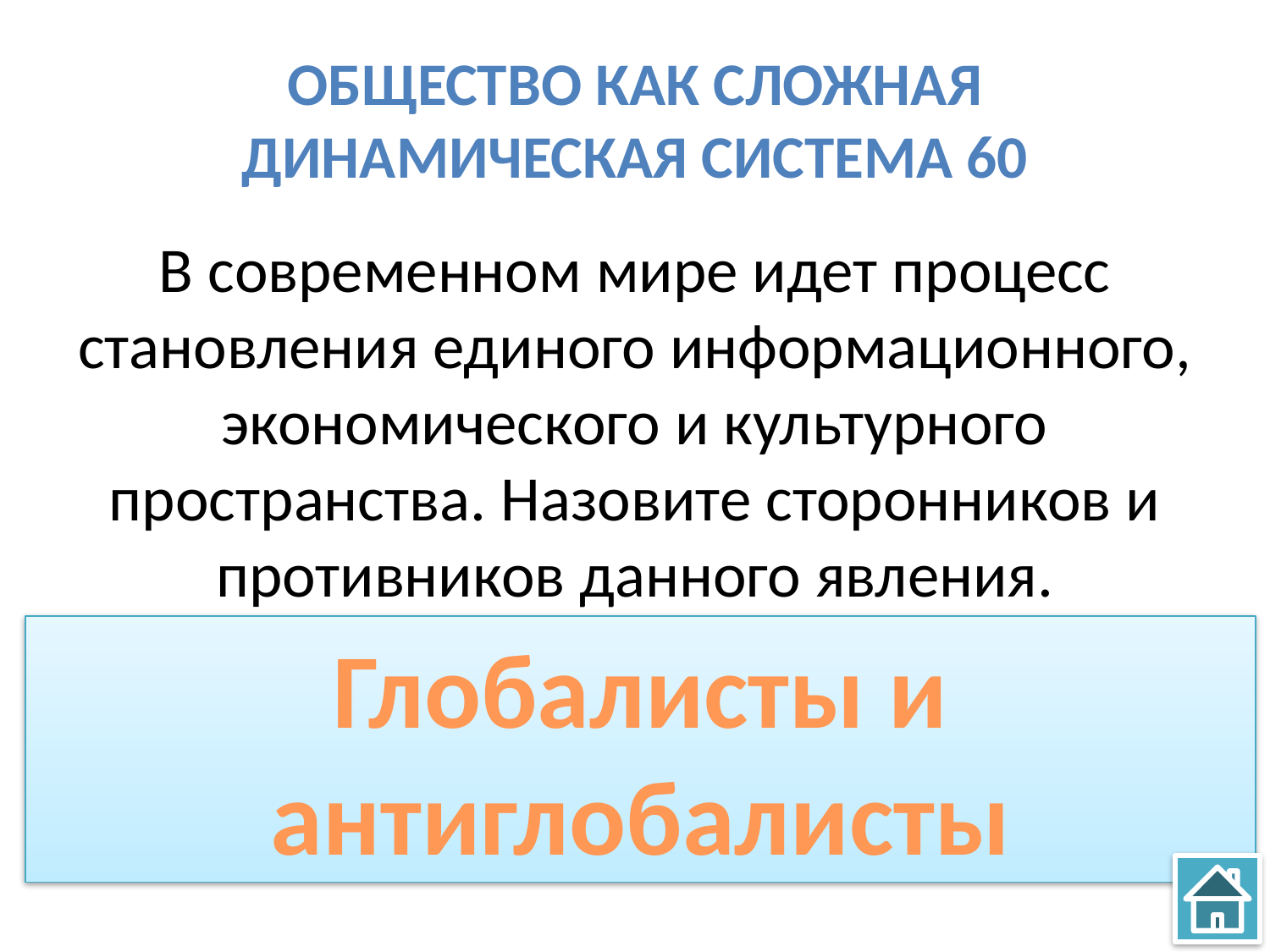

# Общество как сложная динамическая система 60
В современном мире идет процесс становления единого информационного, экономического и культурного пространства. Назовите сторонников и противников данного явления.
Глобалисты и антиглобалисты